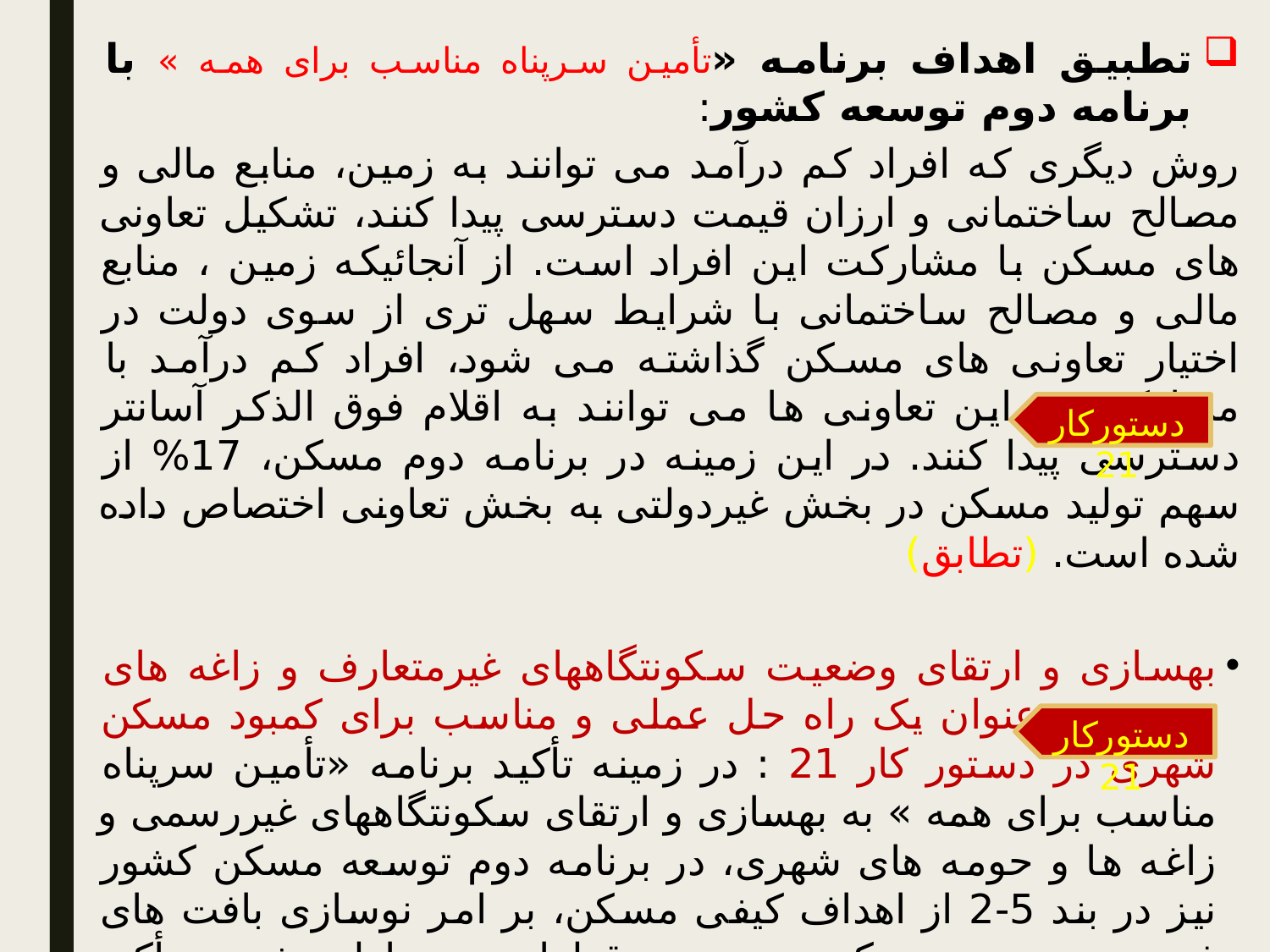

تطبیق اهداف برنامه «تأمین سرپناه مناسب برای همه » با برنامه دوم توسعه کشور:
روش دیگری که افراد کم درآمد می توانند به زمین، منابع مالی و مصالح ساختمانی و ارزان قیمت دسترسی پیدا کنند، تشکیل تعاونی های مسکن با مشارکت این افراد است. از آنجائیکه زمین ، منابع مالی و مصالح ساختمانی با شرایط سهل تری از سوی دولت در اختیار تعاونی های مسکن گذاشته می شود، افراد کم درآمد با مشارکت در این تعاونی ها می توانند به اقلام فوق الذکر آسانتر دسترسی پیدا کنند. در این زمینه در برنامه دوم مسکن، 17% از سهم تولید مسکن در بخش غیردولتی به بخش تعاونی اختصاص داده شده است. (تطابق)

بهسازی و ارتقای وضعیت سکونتگاههای غیرمتعارف و زاغه های شهری به عنوان یک راه حل عملی و مناسب برای کمبود مسکن شهری در دستور کار 21 : در زمینه تأکید برنامه «تأمین سرپناه مناسب برای همه » به بهسازی و ارتقای سکونتگاههای غیررسمی و زاغه ها و حومه های شهری، در برنامه دوم توسعه مسکن کشور نیز در بند 5-2 از اهداف کیفی مسکن، بر امر نوسازی بافت های فرسوده موجود مسکونی و تجمیع قطعات در مناطق شهری تأکید شده است. (تطابق)
  توصیه تسهیل دستیابی افراد فقیر شهری و روستایی به سرپناه از طریق تصویب و بکارگیری برنامه های مسکن و سرمایه گذاری و مکانیزم های جدید متناسب با شرایط و وضعیت آنان : در این زمینه برنامه دوم مسکن، بر تقویت منابع مالی سیستم بانکی در بخش مسکن و ایجاد مؤسسات اعتباری و صندوق های سرمایه گذاری مسکن و جذب پس اندازهای خصوصی تأکید می کند. (تطابق)
دستورکار 21
دستورکار 21